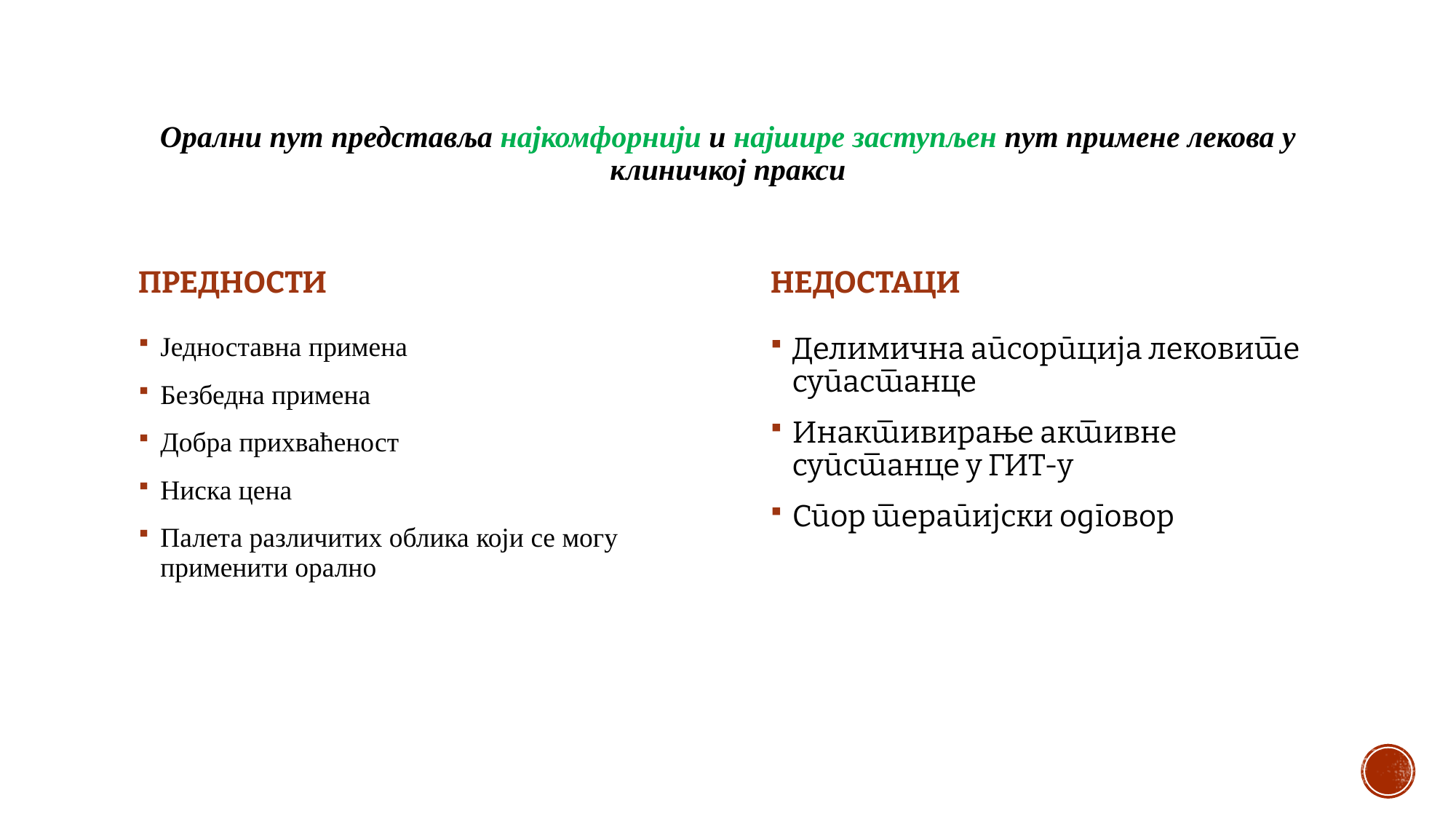

# Орални пут представља најкомфорнији и најшире заступљен пут примене лекова у клиничкој пракси
ПРЕДНОСТИ
НЕДОСТАЦИ
Једноставна примена
Безбедна примена
Добра прихваћеност
Ниска цена
Палета различитих облика који се могу применити орално
Делимична апсорпција лековите супастанце
Инактивирање активне супстанце у ГИТ-у
Спор терапијски одговор